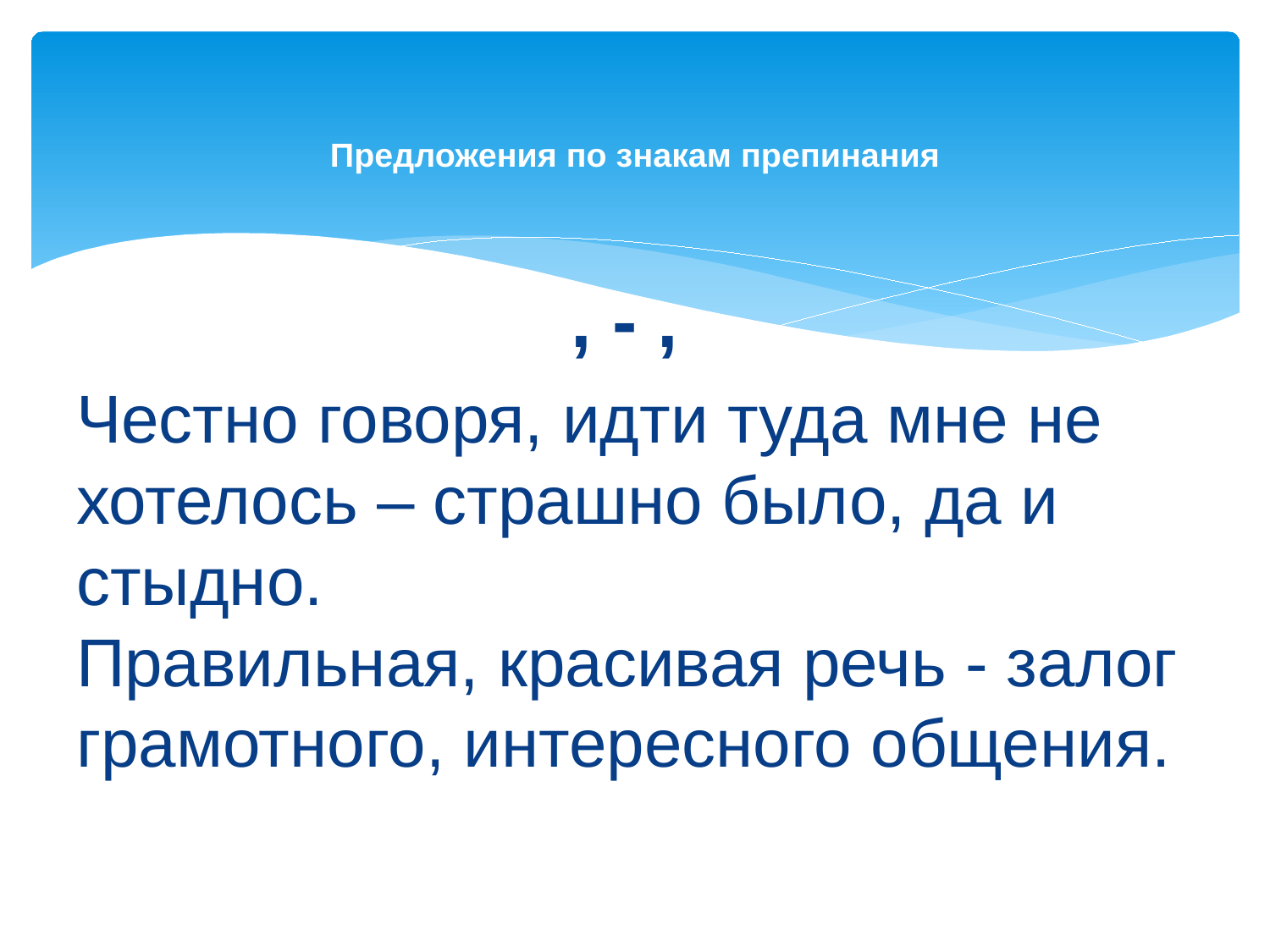

# Предложения по знакам препинания
, - ,
Честно говоря, идти туда мне не хотелось – страшно было, да и стыдно.
Правильная, красивая речь - залог грамотного, интересного общения.